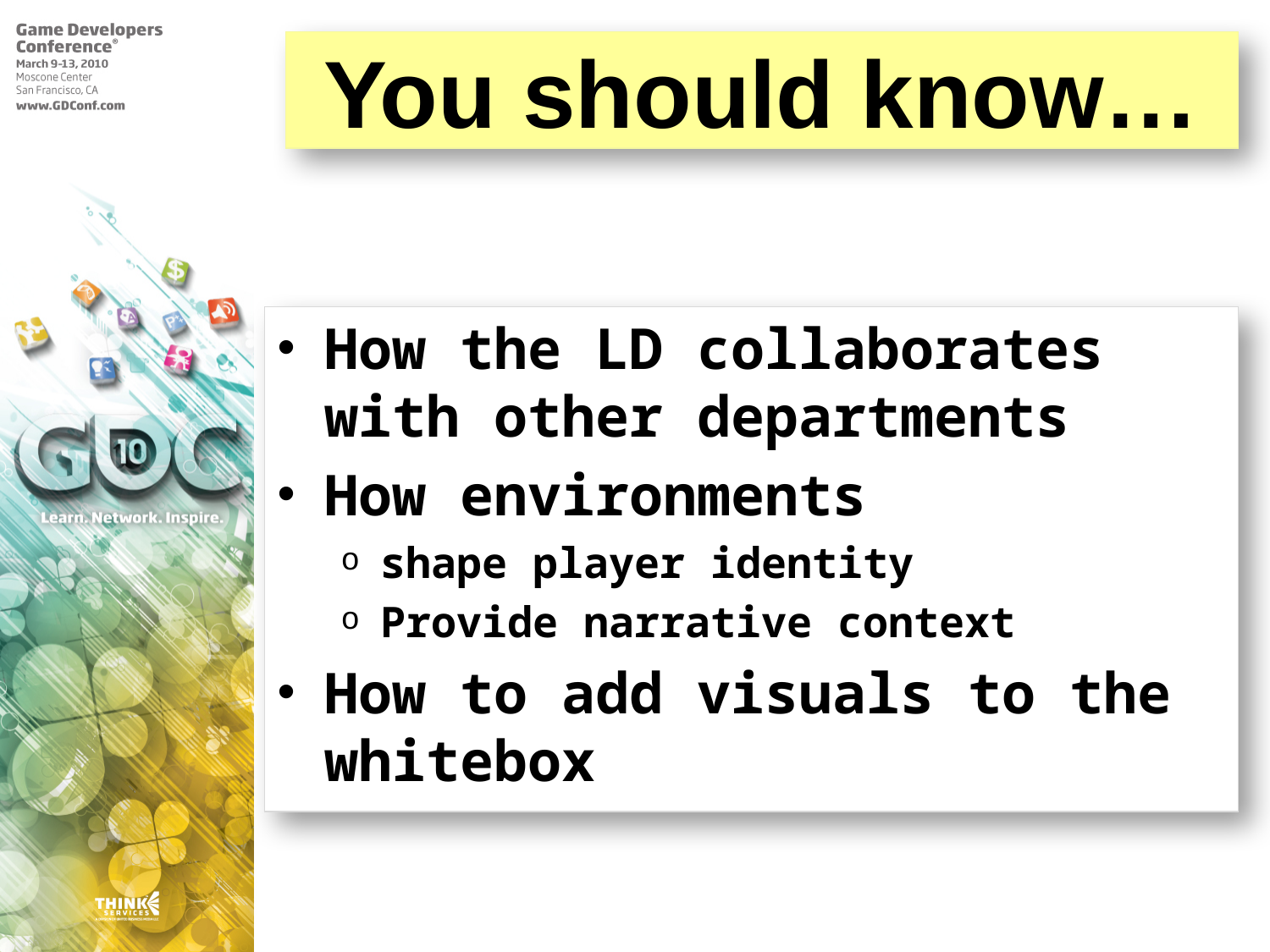

# You should know…
How the LD collaborates with other departments
How environments
shape player identity
Provide narrative context
How to add visuals to the whitebox